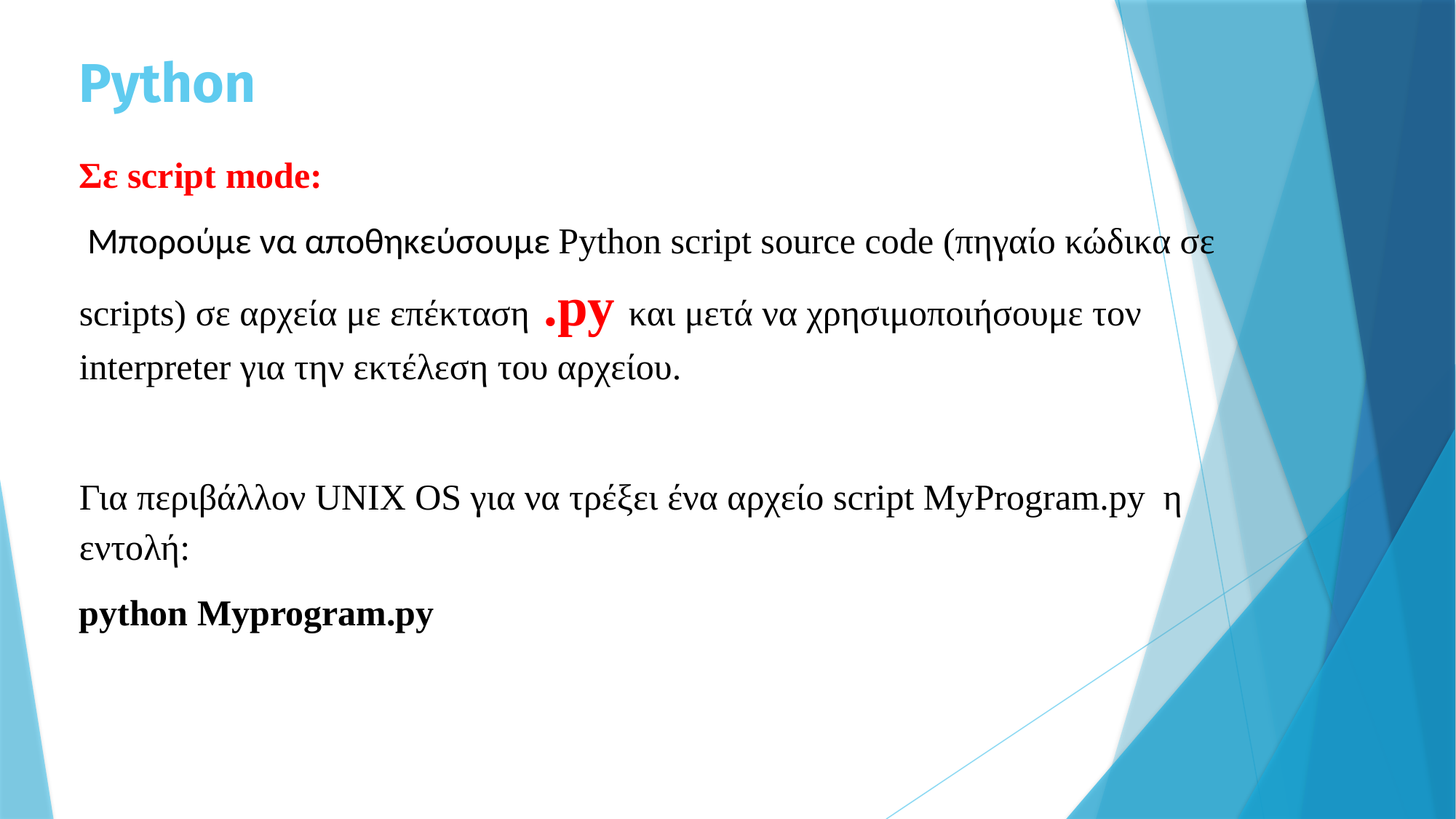

# Python
Σε script mode:
 Μπορούμε να αποθηκεύσουμε Python script source code (πηγαίο κώδικα σε scripts) σε αρχεία με επέκταση .py και μετά να χρησιμοποιήσουμε τον interpreter για την εκτέλεση του αρχείου.

Για περιβάλλον UNIX OS για να τρέξει ένα αρχείο script MyProgram.py  η εντολή:
python Myprogram.py